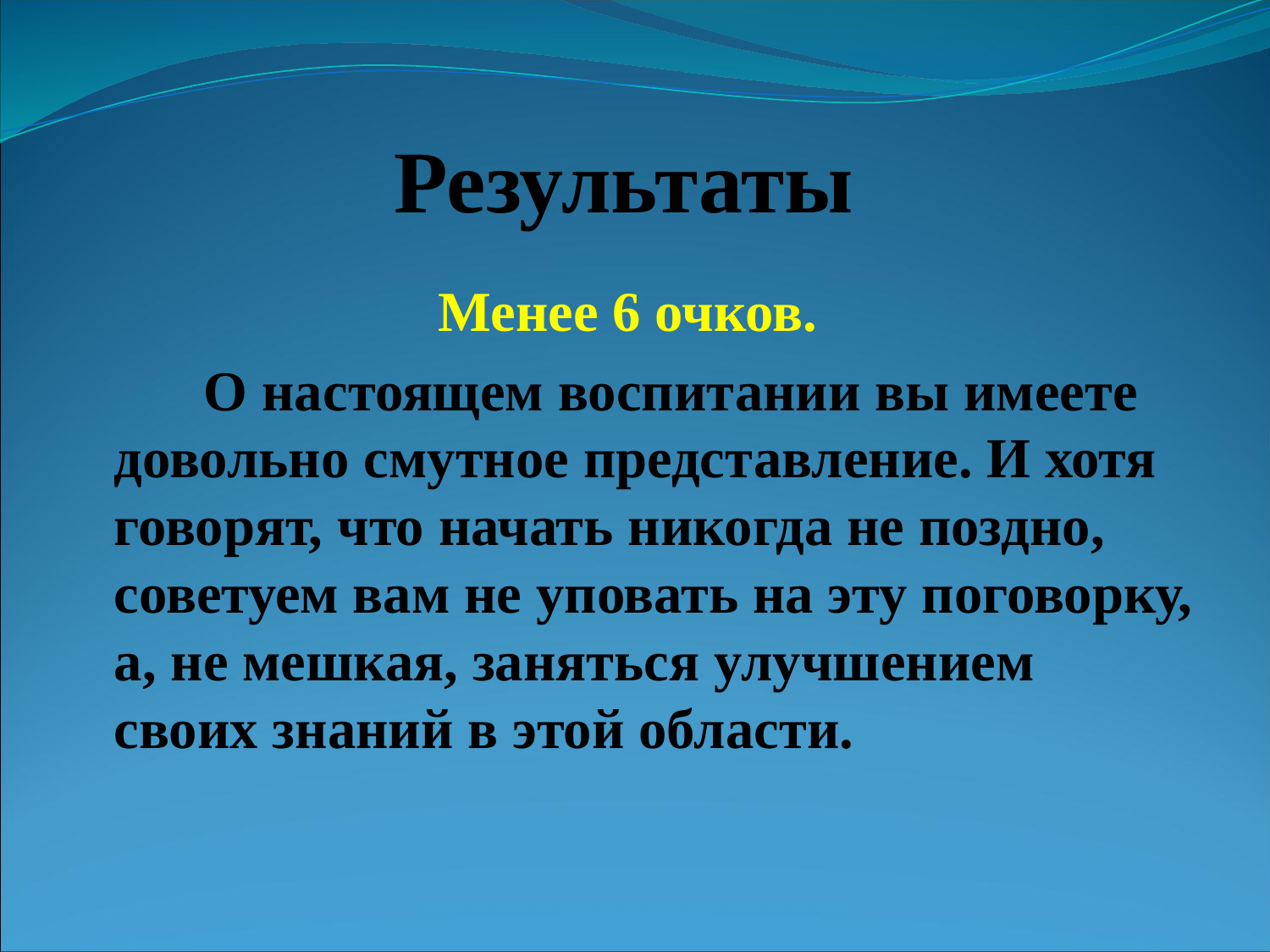

Результаты
Менее 6 очков.
         О настоящем воспитании вы имеете довольно смутное представление. И хотя говорят, что начать никогда не поздно, советуем вам не уповать на эту поговорку, а, не мешкая, заняться улучшением своих знаний в этой области.